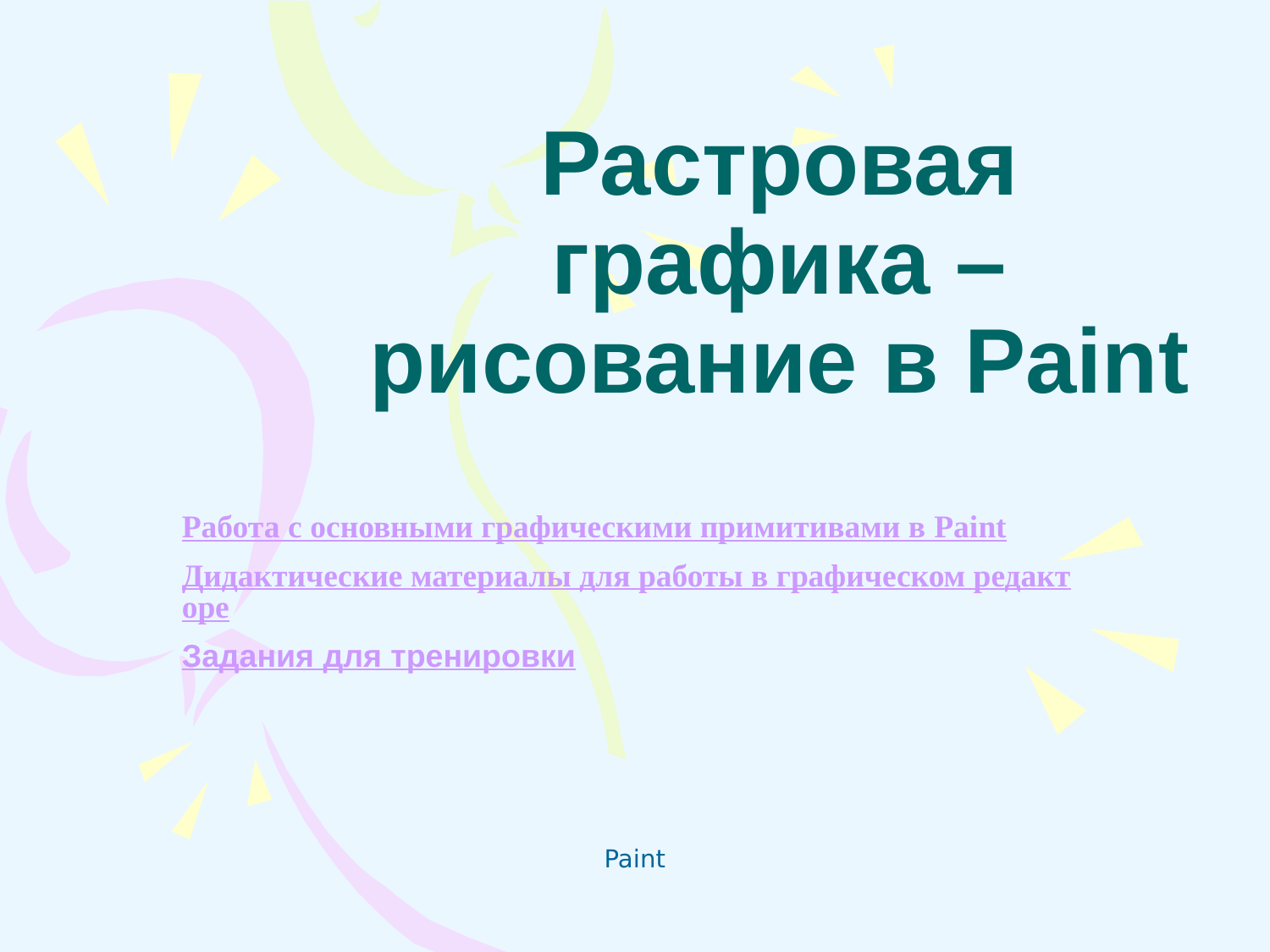

# Растровая графика – рисование в Paint
Работа с основными графическими примитивами в Paint
Дидактические материалы для работы в графическом редакторе
Задания для тренировки

Paint